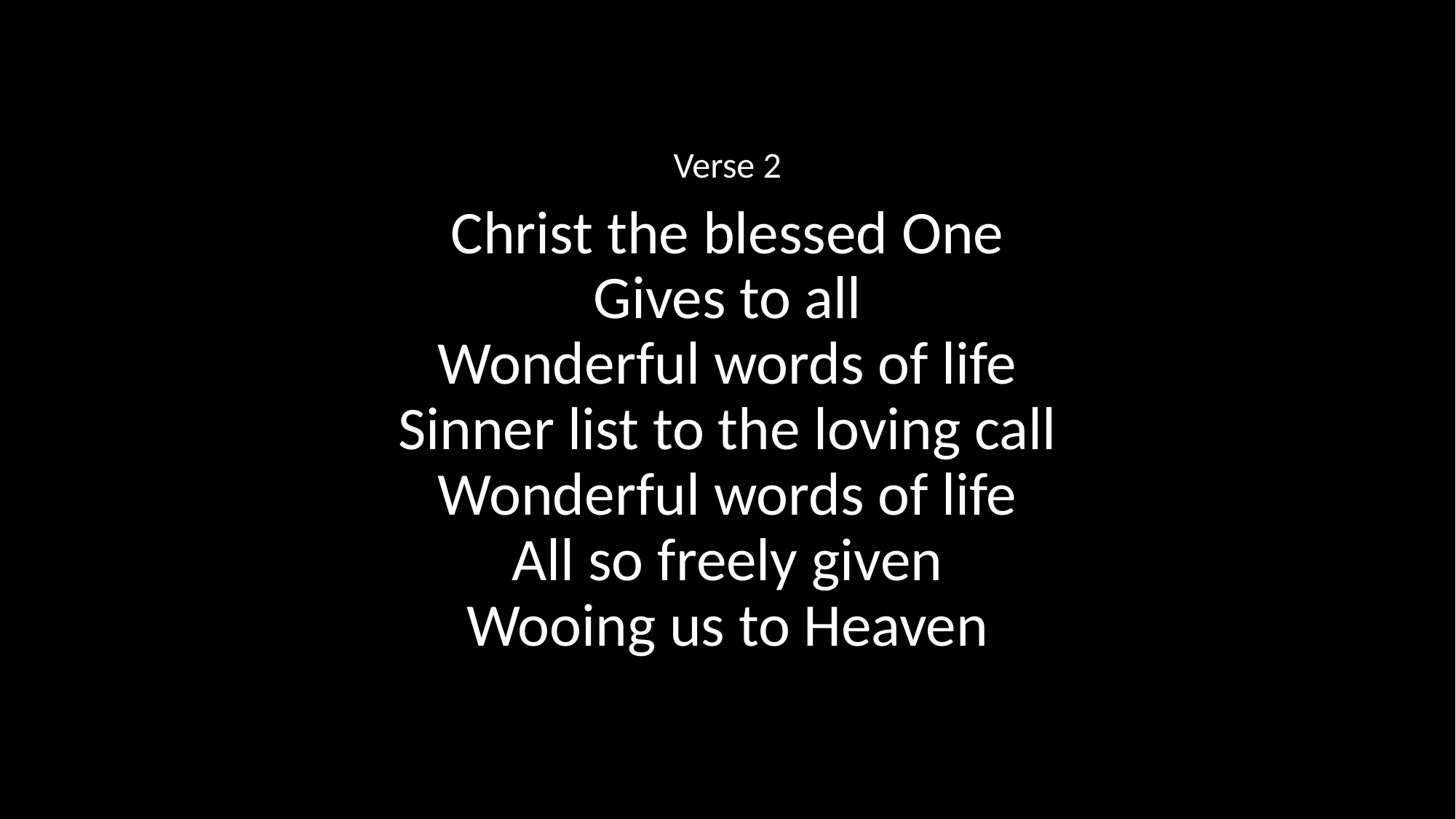

Verse 2
Christ the blessed One
Gives to all
Wonderful words of life
Sinner list to the loving call
Wonderful words of life
All so freely given
Wooing us to Heaven